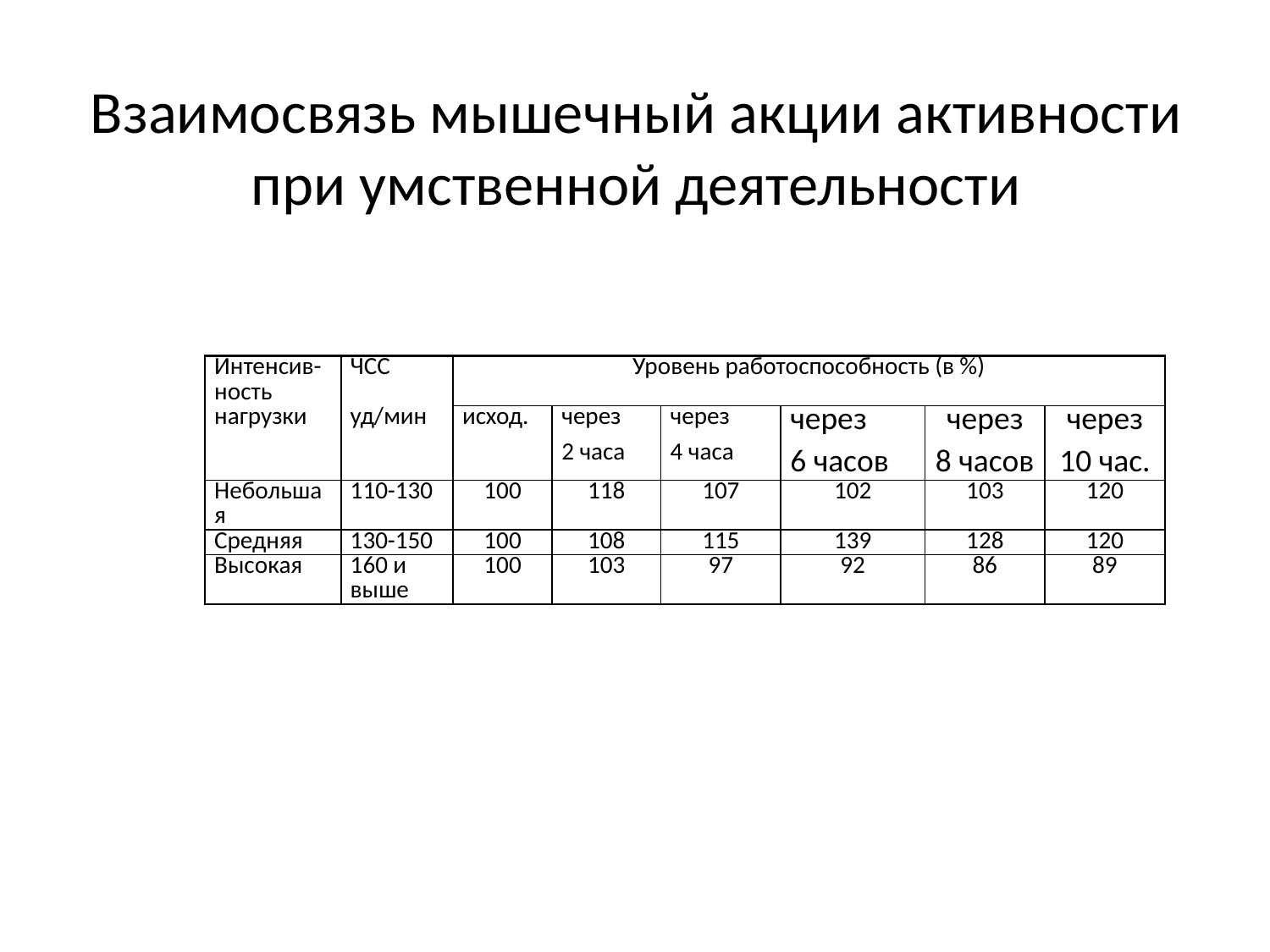

# Взаимосвязь мышечный акции активности при умственной деятельности
| Интенсив-ность | ЧСС | Уровень работоспособность (в %) |  |  |  |  |  |
| --- | --- | --- | --- | --- | --- | --- | --- |
| нагрузки | уд/мин | исход. | через 2 часа | через 4 часа | через 6 часов | через 8 часов | через 10 час. |
| Небольшая | 110-130 | 100 | 118 | 107 | 102 | 103 | 120 |
| Средняя | 130-150 | 100 | 108 | 115 | 139 | 128 | 120 |
| Высокая | 160 и выше | 100 | 103 | 97 | 92 | 86 | 89 |